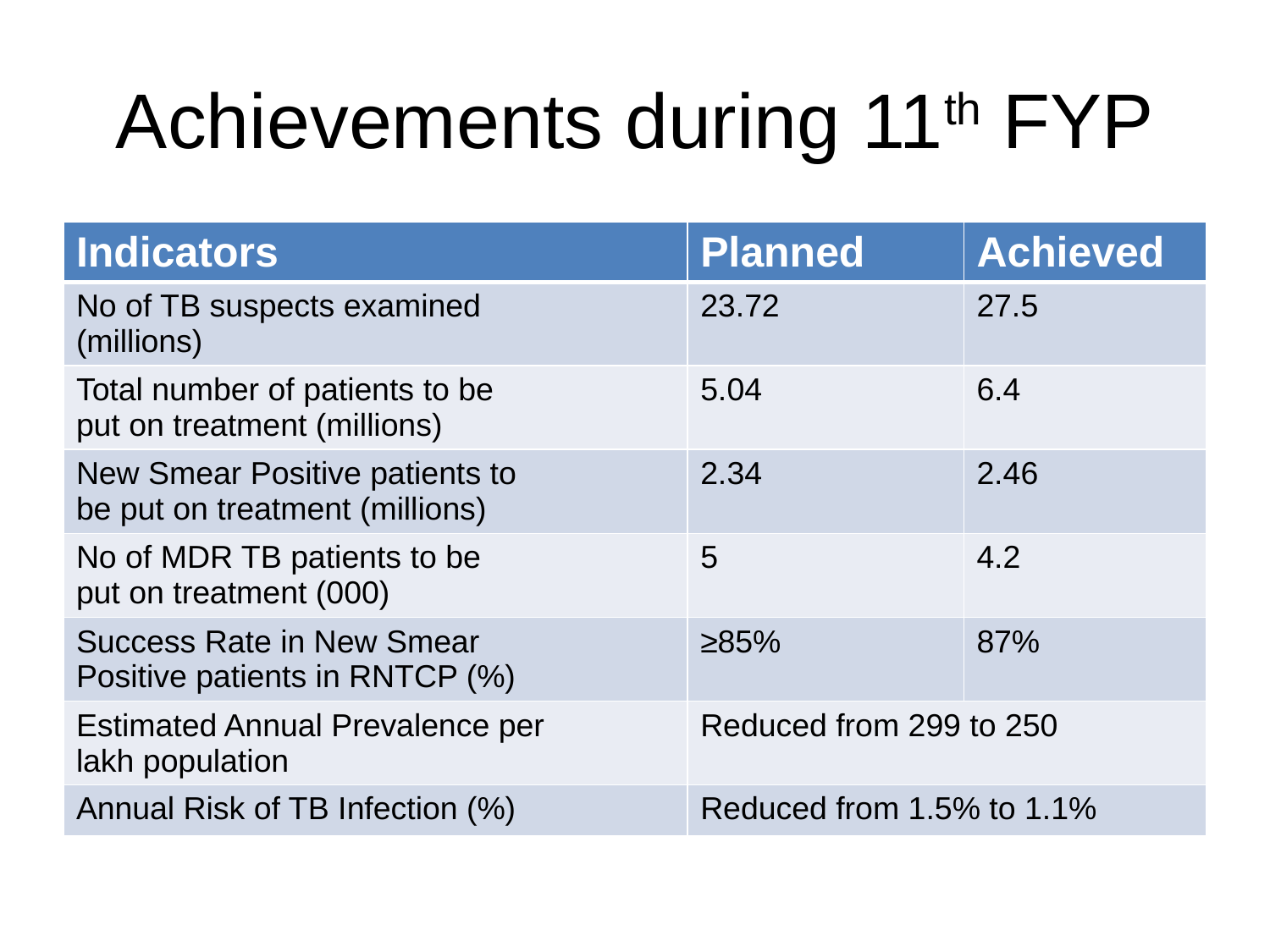

# Achievements during 11th FYP
| Indicators | Planned | Achieved |
| --- | --- | --- |
| No of TB suspects examined (millions) | 23.72 | 27.5 |
| Total number of patients to be put on treatment (millions) | 5.04 | 6.4 |
| New Smear Positive patients to be put on treatment (millions) | 2.34 | 2.46 |
| No of MDR TB patients to be put on treatment (000) | 5 | 4.2 |
| Success Rate in New Smear Positive patients in RNTCP (%) | ≥85% | 87% |
| Estimated Annual Prevalence per lakh population | Reduced from 299 to 250 |  |
| Annual Risk of TB Infection (%) | Reduced from 1.5% to 1.1% |  |